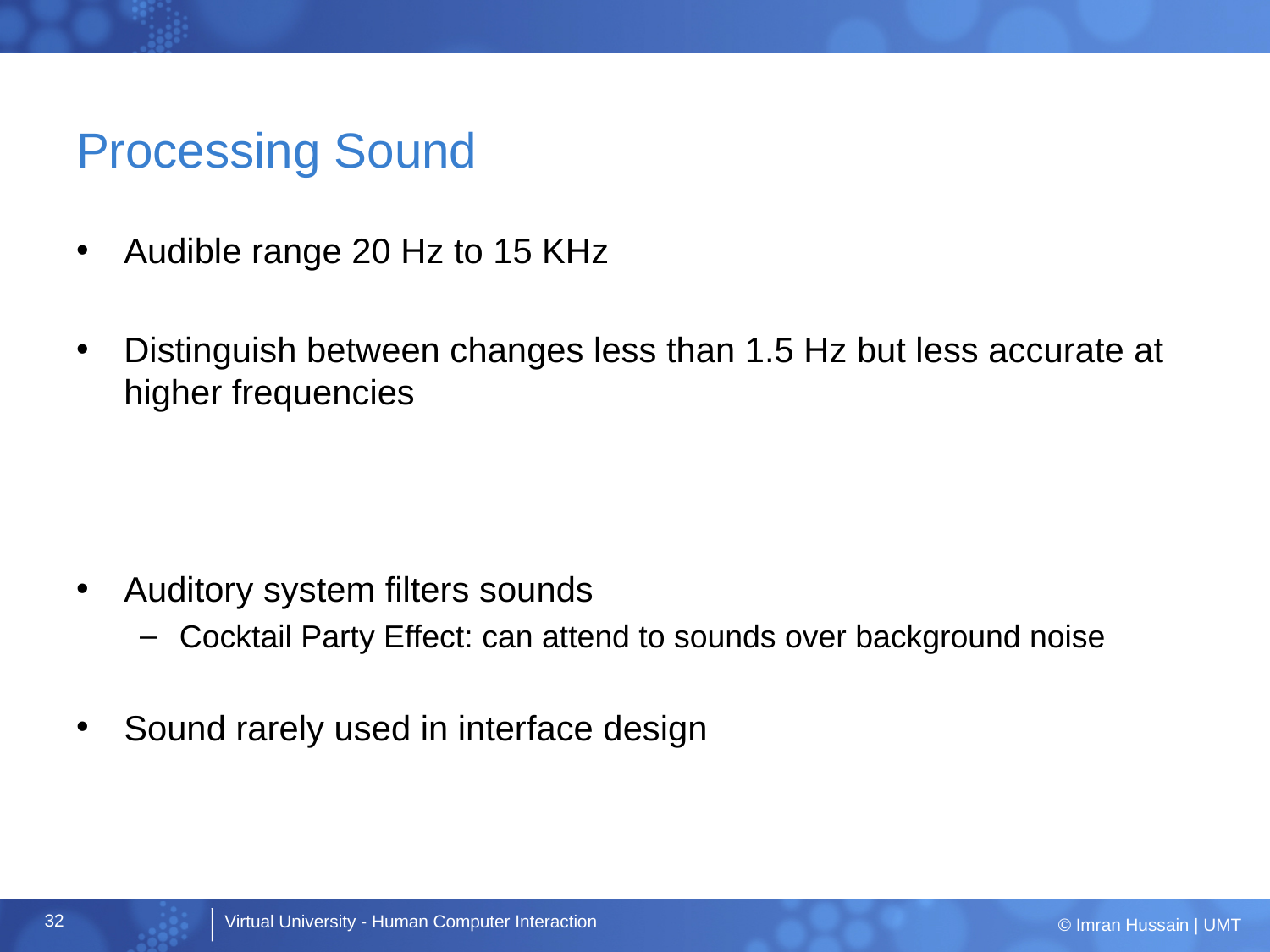

# Processing Sound
Audible range 20 Hz to 15 KHz

Distinguish between changes less than 1.5 Hz but less accurate at higher frequencies

Auditory system filters sounds
Cocktail Party Effect: can attend to sounds over background noise

Sound rarely used in interface design